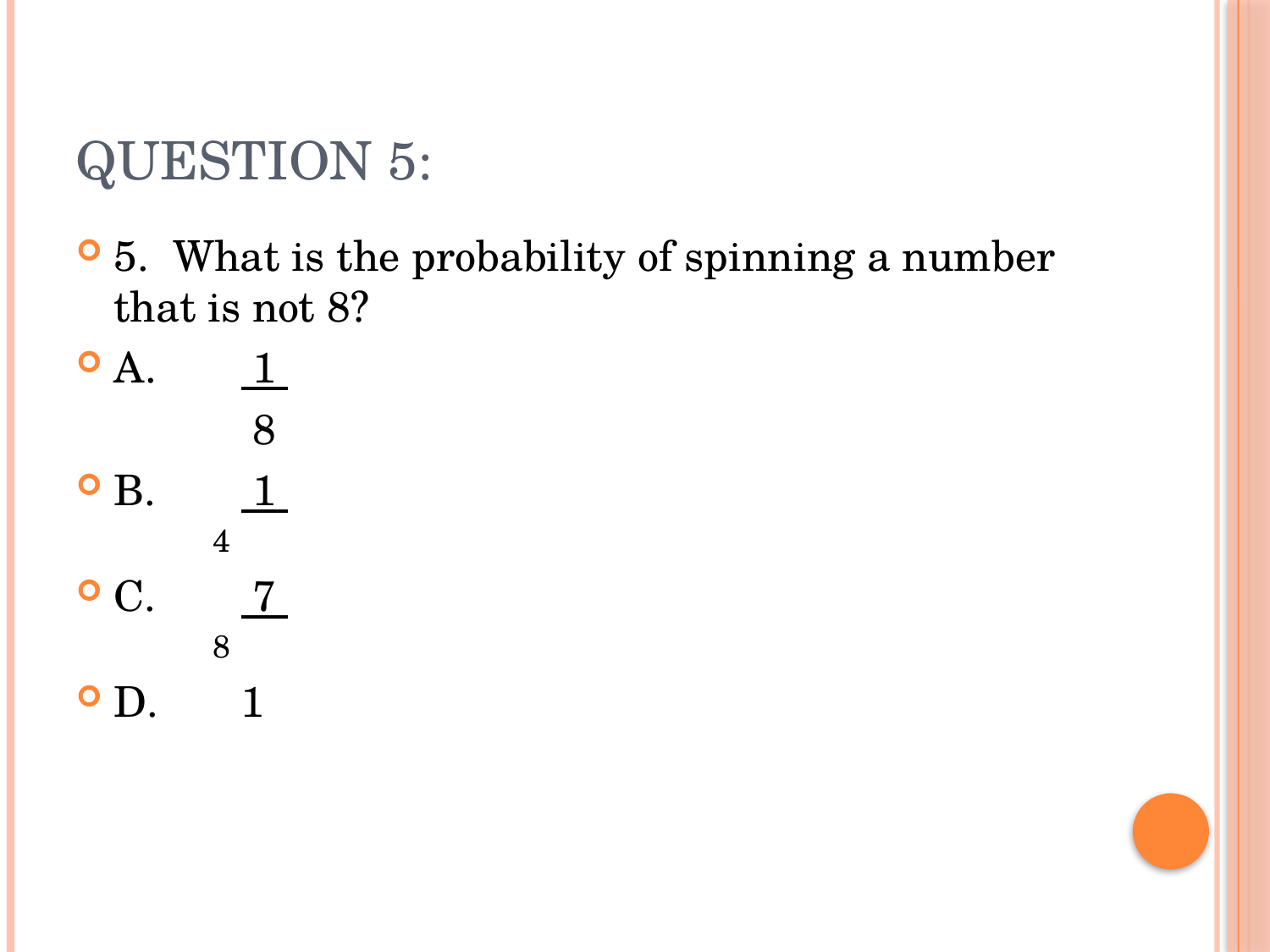

# Question 5:
5.  What is the probability of spinning a number that is not 8?
A.  	 1
		 8
B.	 1
    4
C.	 7
    8
D.	1